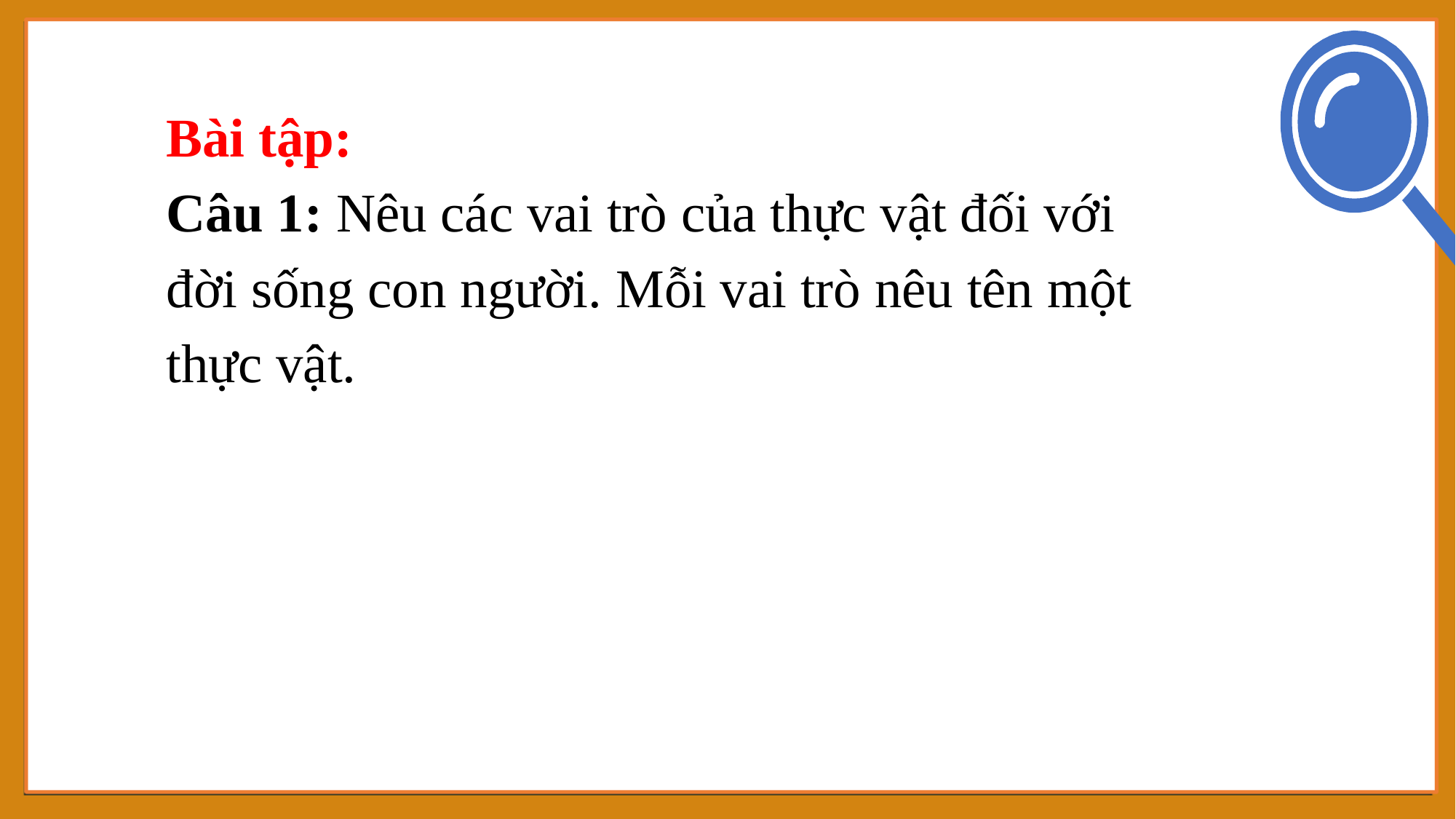

Bài tập:
Câu 1: Nêu các vai trò của thực vật đối với đời sống con người. Mỗi vai trò nêu tên một thực vật.